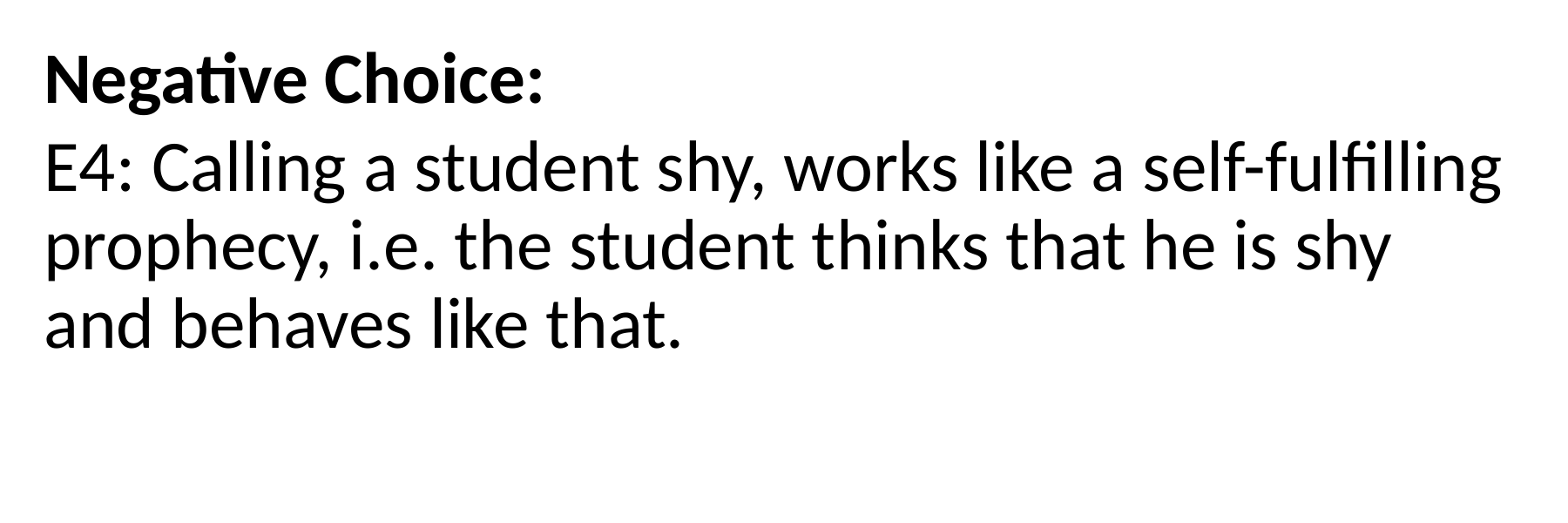

Negative Choice:
E4: Calling a student shy, works like a self-fulfilling prophecy, i.e. the student thinks that he is shy and behaves like that.